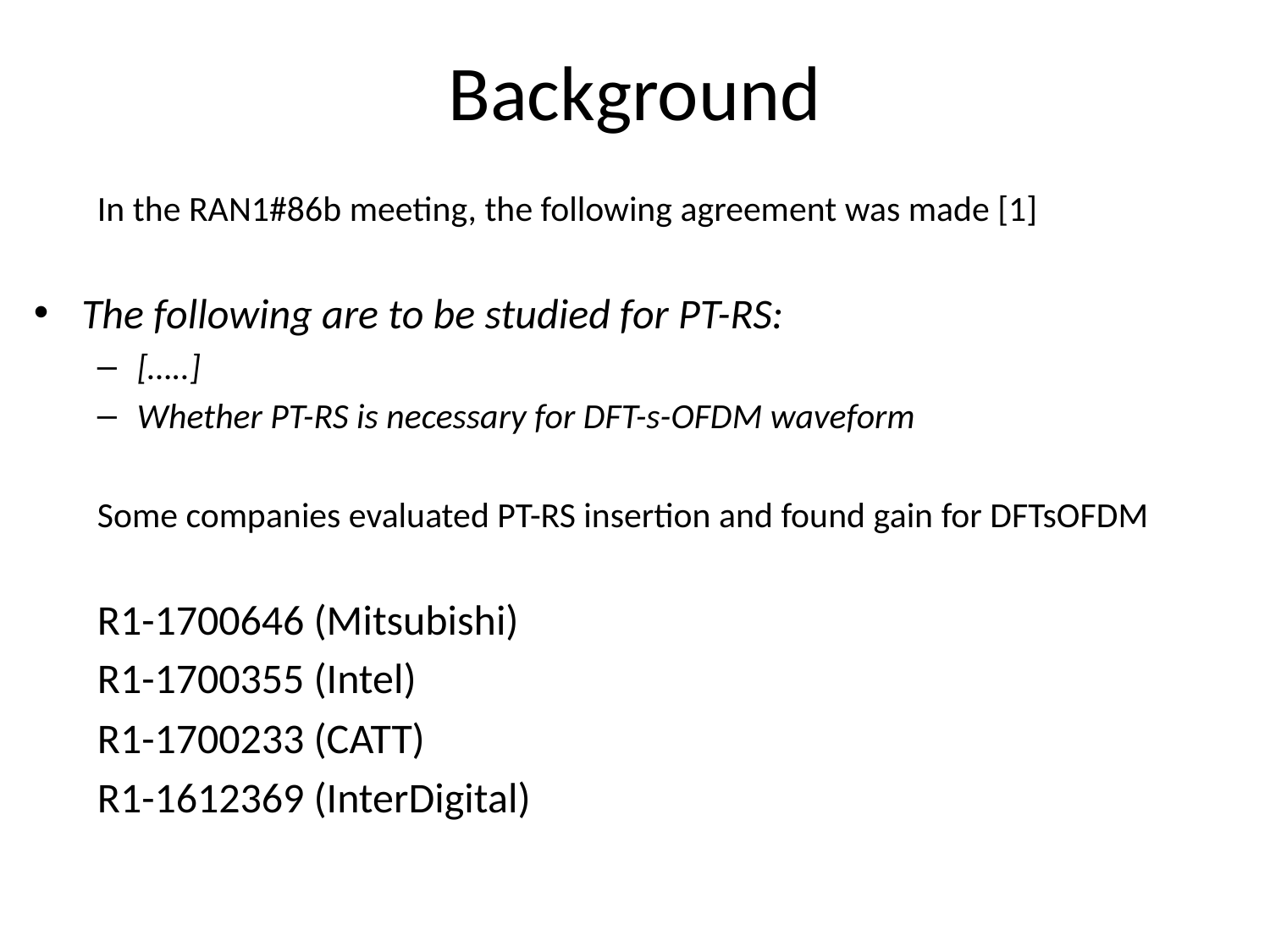

# Background
In the RAN1#86b meeting, the following agreement was made [1]

The following are to be studied for PT-RS:
[…..]
Whether PT-RS is necessary for DFT-s-OFDM waveform

Some companies evaluated PT-RS insertion and found gain for DFTsOFDM

R1-1700646 (Mitsubishi)
R1-1700355 (Intel)
R1-1700233 (CATT)
R1-1612369 (InterDigital)